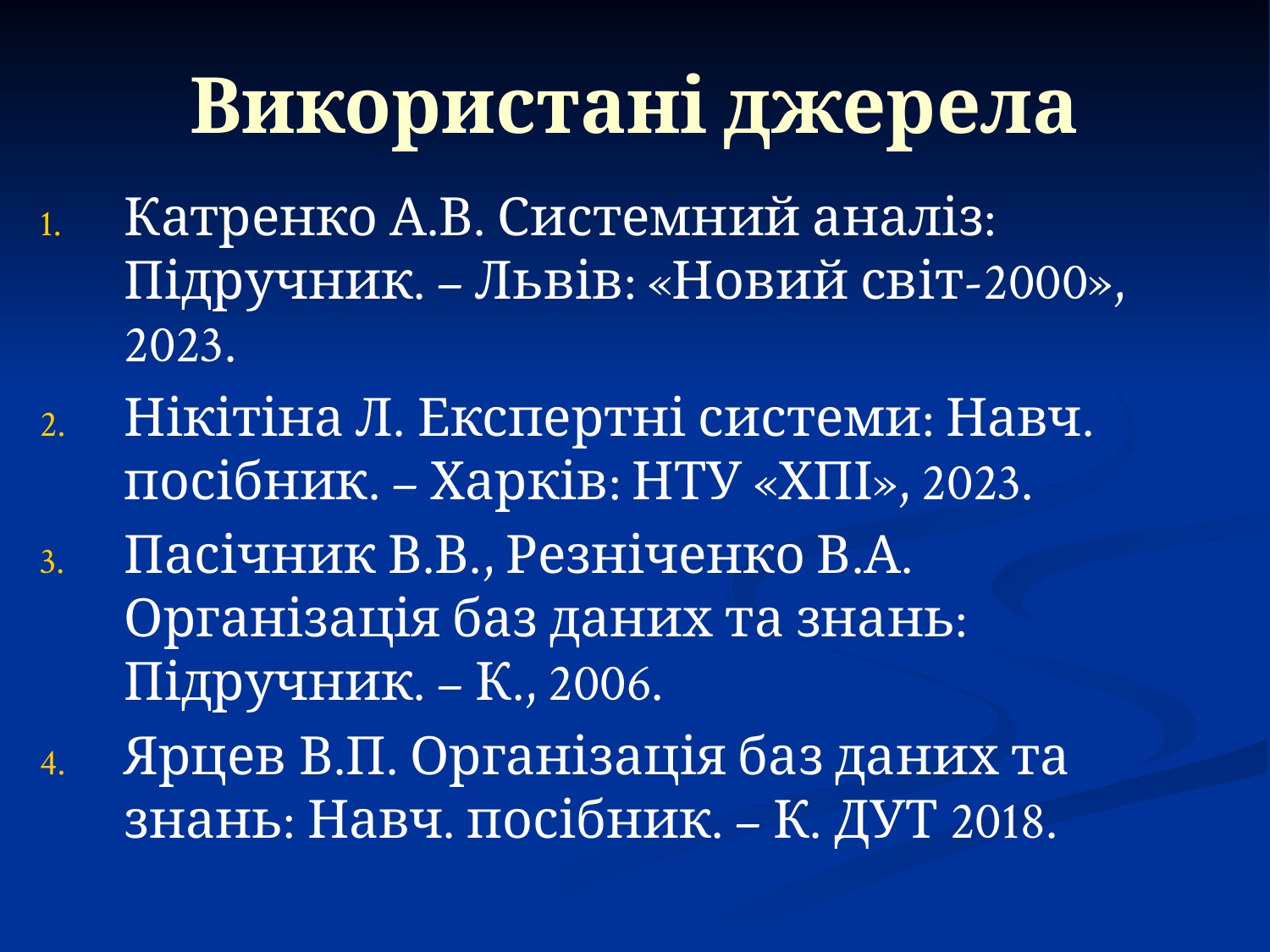

# Використані джерела
Катренко А.В. Системний аналіз: Підручник. – Львів: «Новий світ-2000», 2023.
Нікітіна Л. Експертні системи: Навч. посібник. – Харків: НТУ «ХПІ», 2023.
Пасічник В.В., Резніченко В.А. Організація баз даних та знань: Підручник. – К., 2006.
Ярцев В.П. Організація баз даних та знань: Навч. посібник. – К. ДУТ 2018.